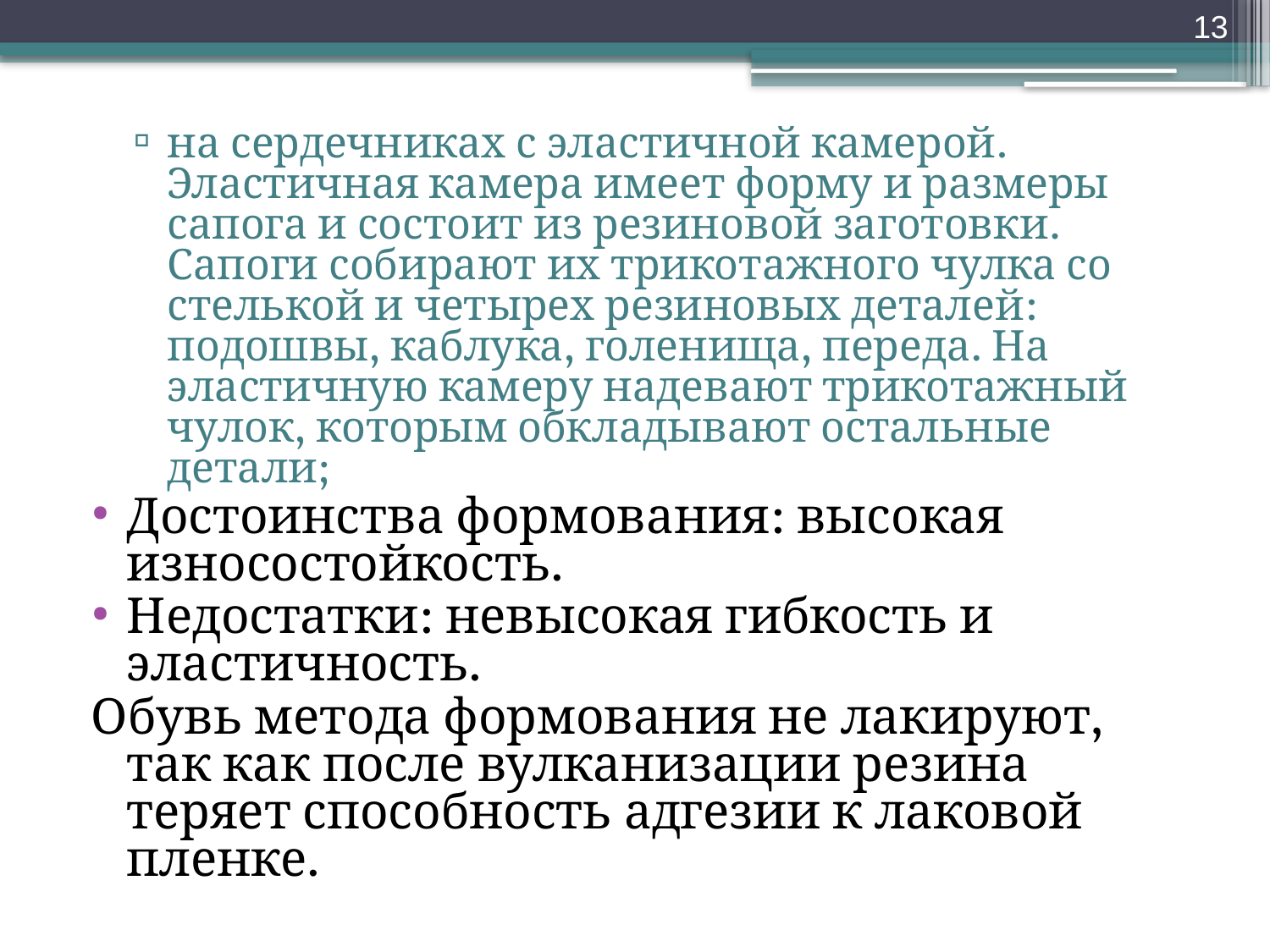

13
на сердечниках с эластичной камерой. Эластичная камера имеет форму и размеры сапога и состоит из резиновой заготовки. Сапоги собирают их трикотажного чулка со стелькой и четырех резиновых деталей: подошвы, каблука, голенища, переда. На эластичную камеру надевают трикотажный чулок, которым обкладывают остальные детали;
Достоинства формования: высокая износостойкость.
Недостатки: невысокая гибкость и эластичность.
Обувь метода формования не лакируют, так как после вулканизации резина теряет способность адгезии к лаковой пленке.